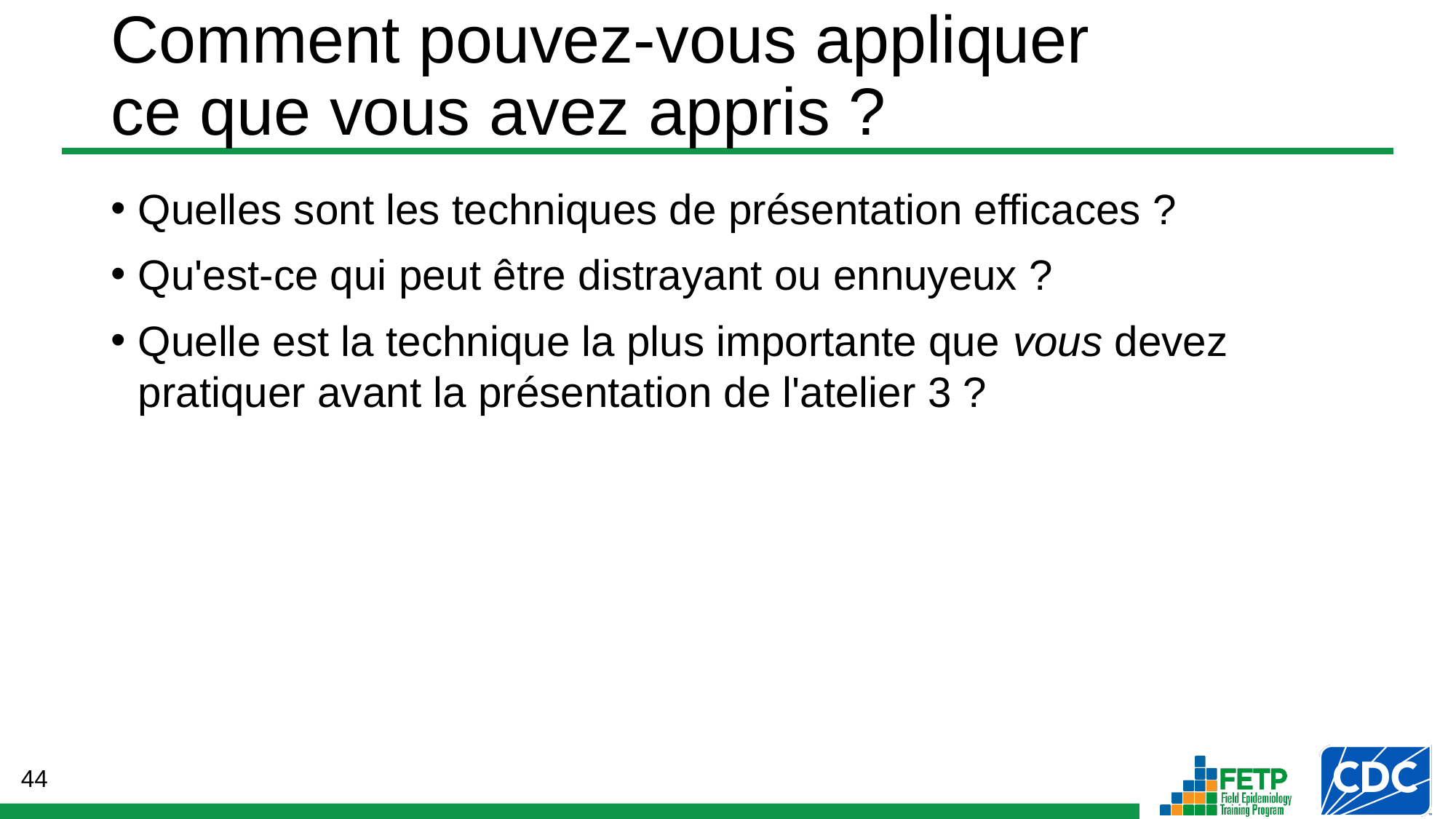

# Comment pouvez-vous appliquer ce que vous avez appris ?
Quelles sont les techniques de présentation efficaces ?
Qu'est-ce qui peut être distrayant ou ennuyeux ?
Quelle est la technique la plus importante que vous devez pratiquer avant la présentation de l'atelier 3 ?